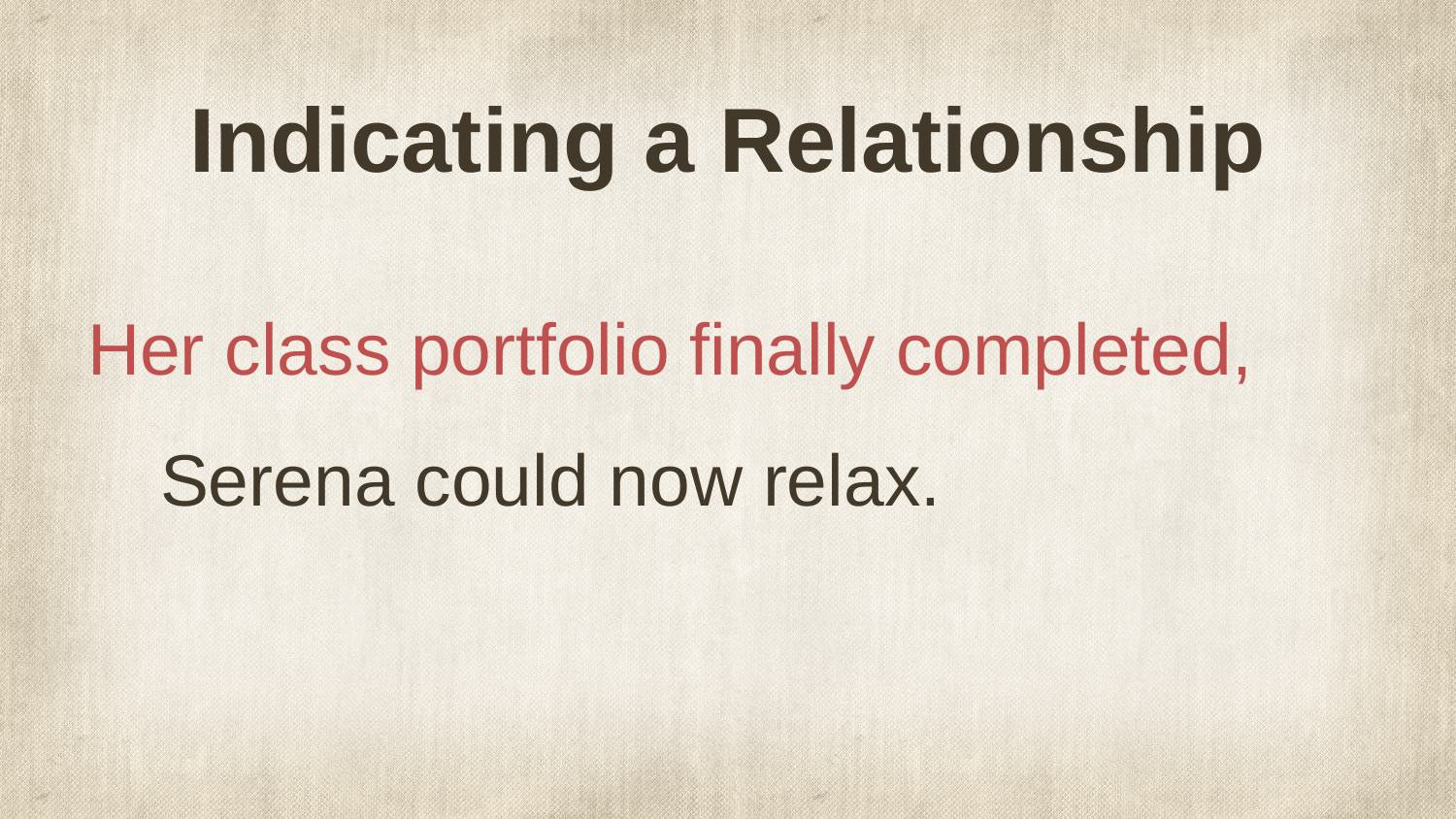

# Indicating a Relationship
Her class portfolio finally completed, Serena could now relax.